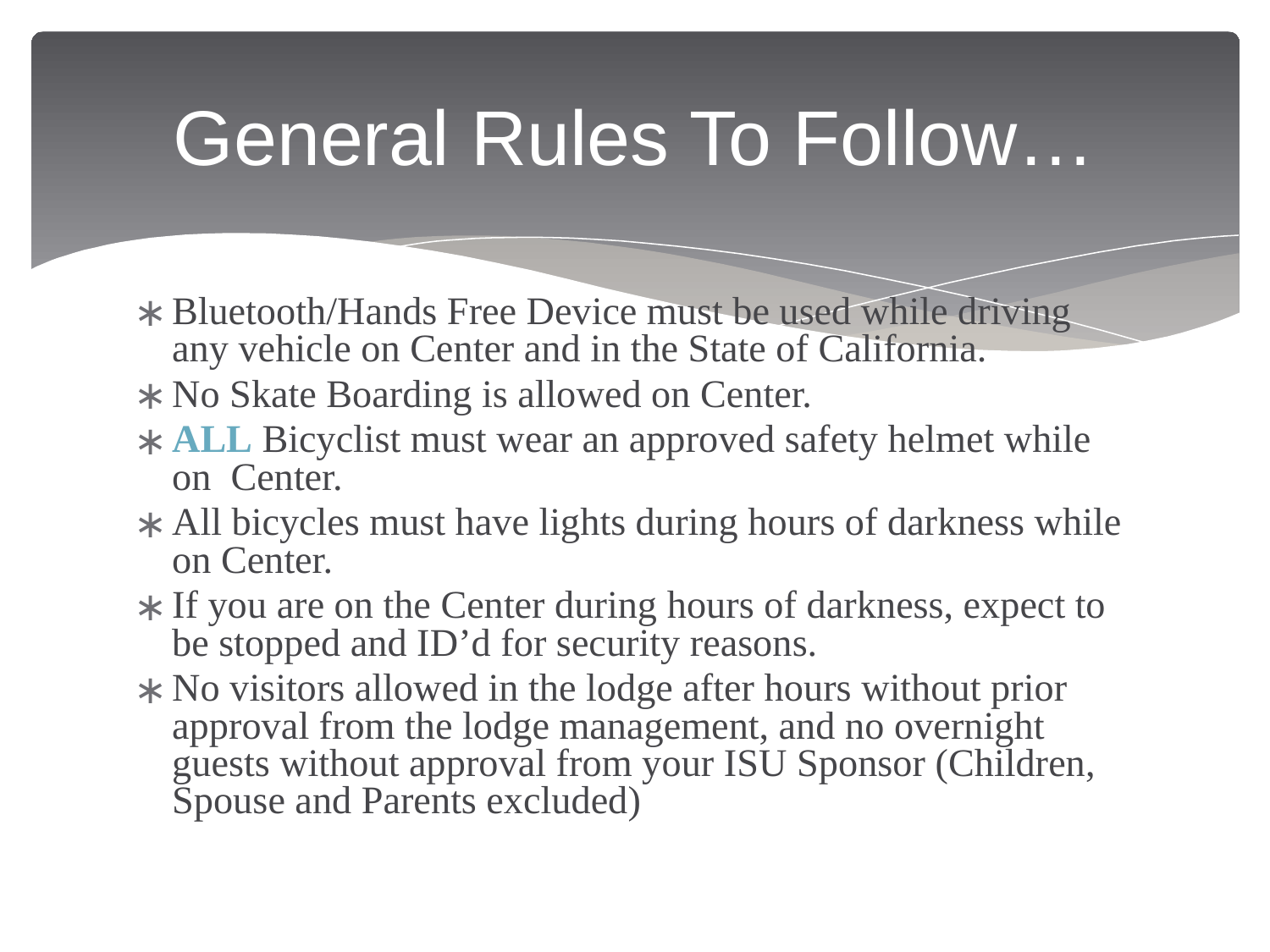

# General Rules To Follow…
Bluetooth/Hands Free Device must be used while driving any vehicle on Center and in the State of California.
No Skate Boarding is allowed on Center.
ALL Bicyclist must wear an approved safety helmet while on  Center.
All bicycles must have lights during hours of darkness while on Center.
If you are on the Center during hours of darkness, expect to be stopped and ID’d for security reasons.
No visitors allowed in the lodge after hours without prior approval from the lodge management, and no overnight guests without approval from your ISU Sponsor (Children, Spouse and Parents excluded)